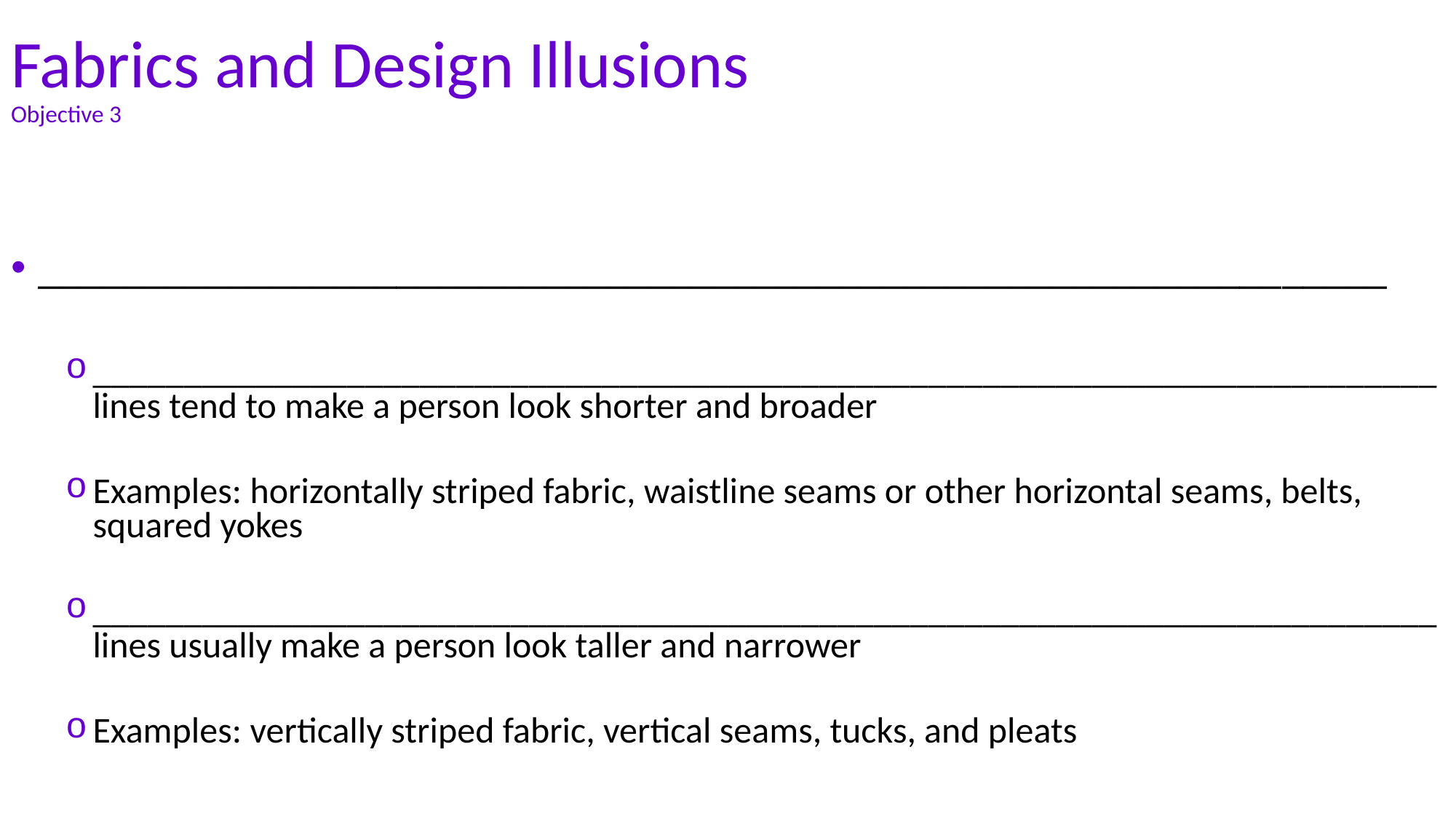

# Fabrics and Design Illusions Objective 3
________________________________________________________________

__________________________________________________________________________lines tend to make a person look shorter and broader

Examples: horizontally striped fabric, waistline seams or other horizontal seams, belts, squared yokes

__________________________________________________________________________ lines usually make a person look taller and narrower

Examples: vertically striped fabric, vertical seams, tucks, and pleats